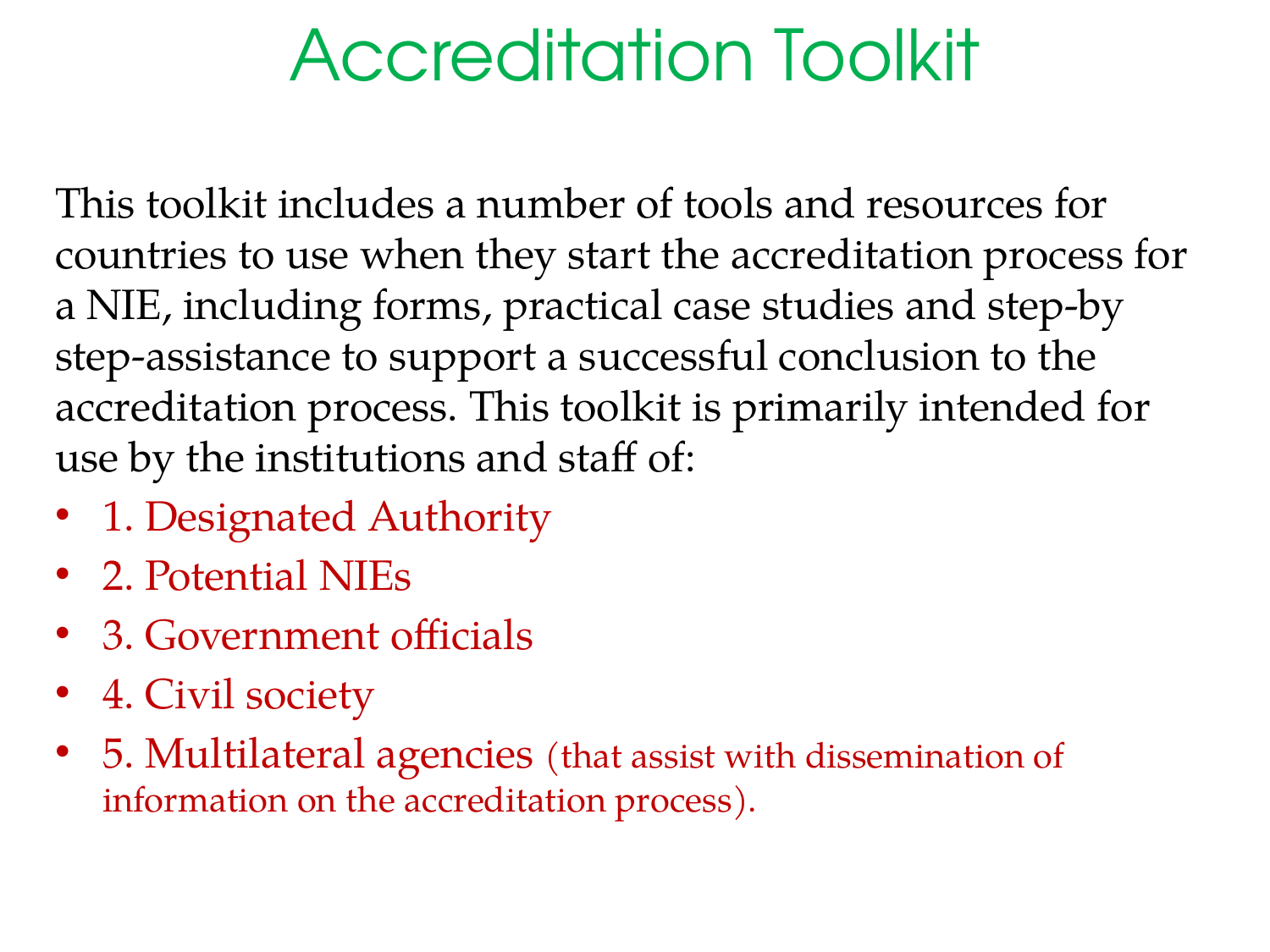

# Accreditation Toolkit
This toolkit includes a number of tools and resources for countries to use when they start the accreditation process for a NIE, including forms, practical case studies and step-by step-assistance to support a successful conclusion to the accreditation process. This toolkit is primarily intended for use by the institutions and staff of:
1. Designated Authority
2. Potential NIEs
3. Government officials
4. Civil society
5. Multilateral agencies (that assist with dissemination of information on the accreditation process).